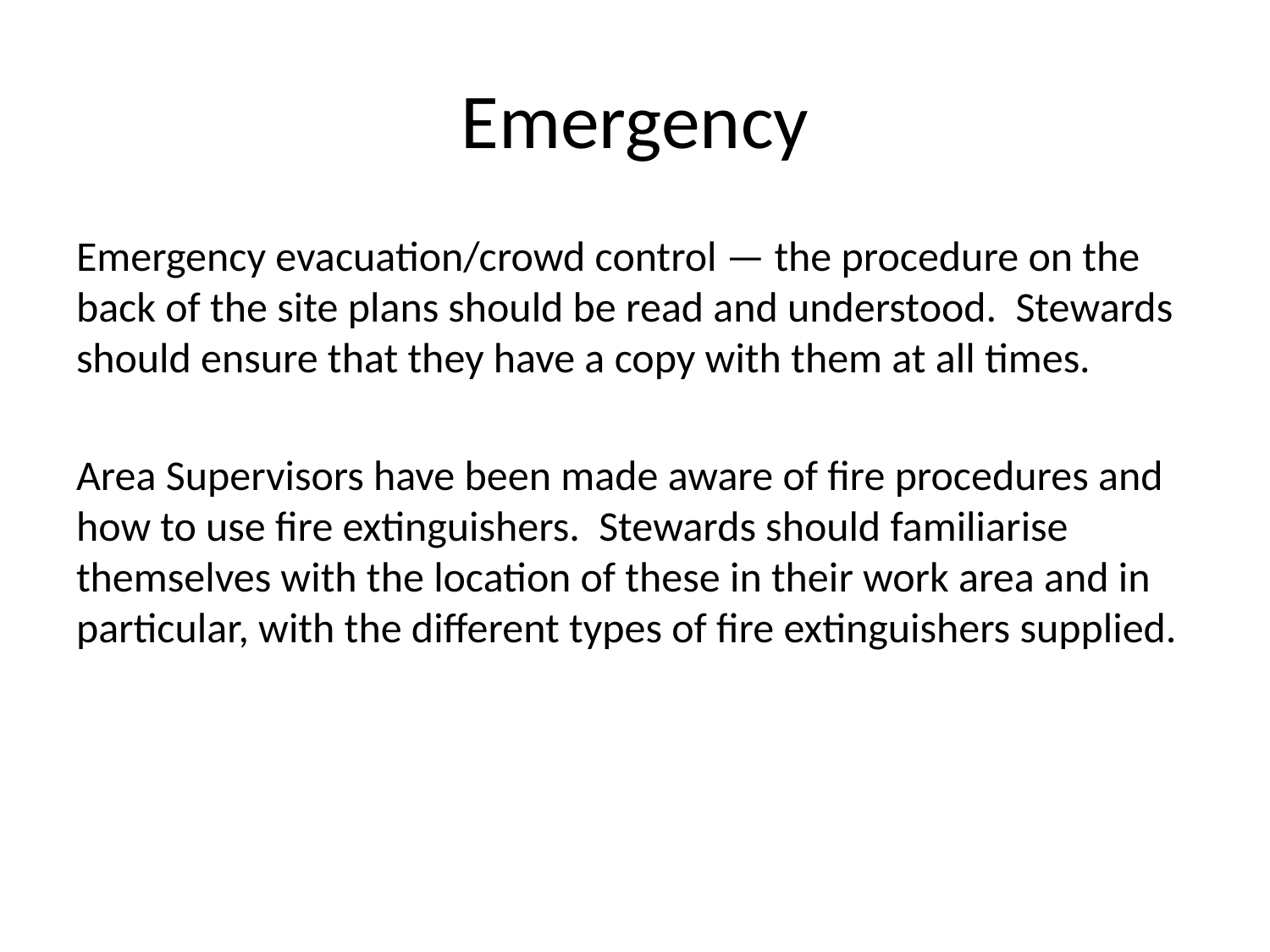

# Emergency
Emergency evacuation/crowd control — the procedure on the back of the site plans should be read and understood.  Stewards should ensure that they have a copy with them at all times.

Area Supervisors have been made aware of fire procedures and how to use fire extinguishers.  Stewards should familiarise themselves with the location of these in their work area and in particular, with the different types of fire extinguishers supplied.